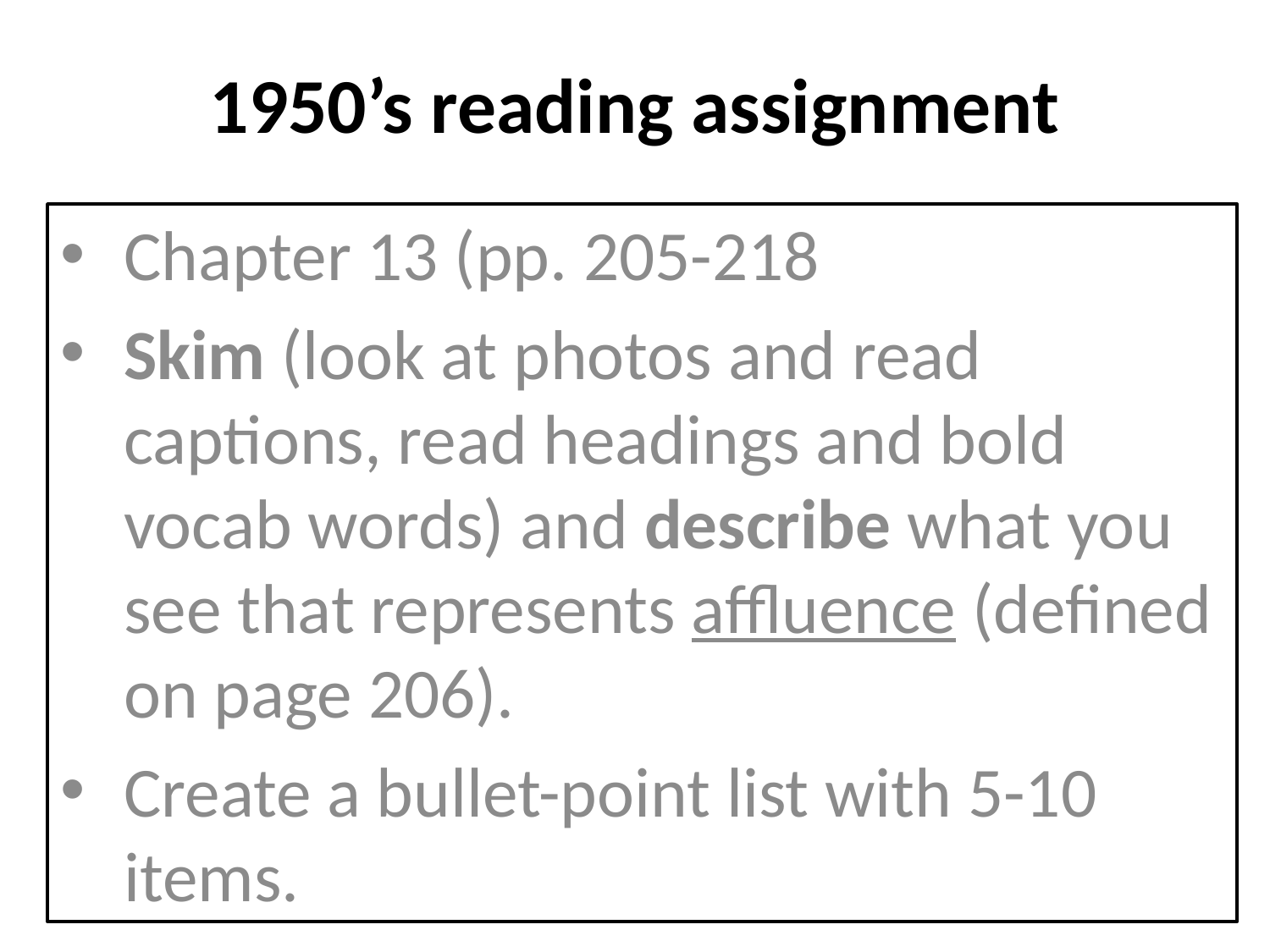

# 1950’s reading assignment
Chapter 13 (pp. 205-218
Skim (look at photos and read captions, read headings and bold vocab words) and describe what you see that represents affluence (defined on page 206).
Create a bullet-point list with 5-10 items.